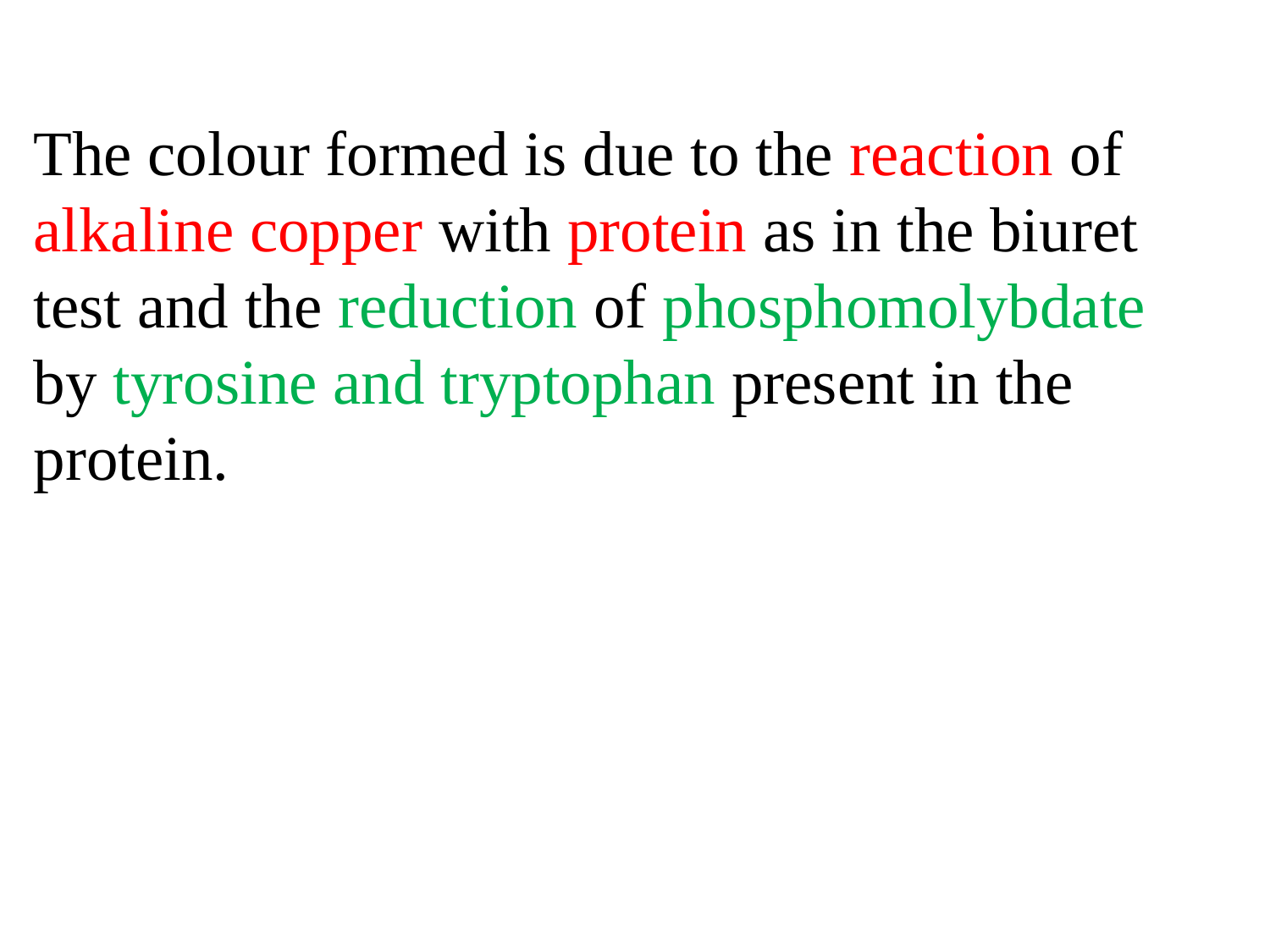

The colour formed is due to the reaction of alkaline copper with protein as in the biuret test and the reduction of phosphomolybdate by tyrosine and tryptophan present in the protein.